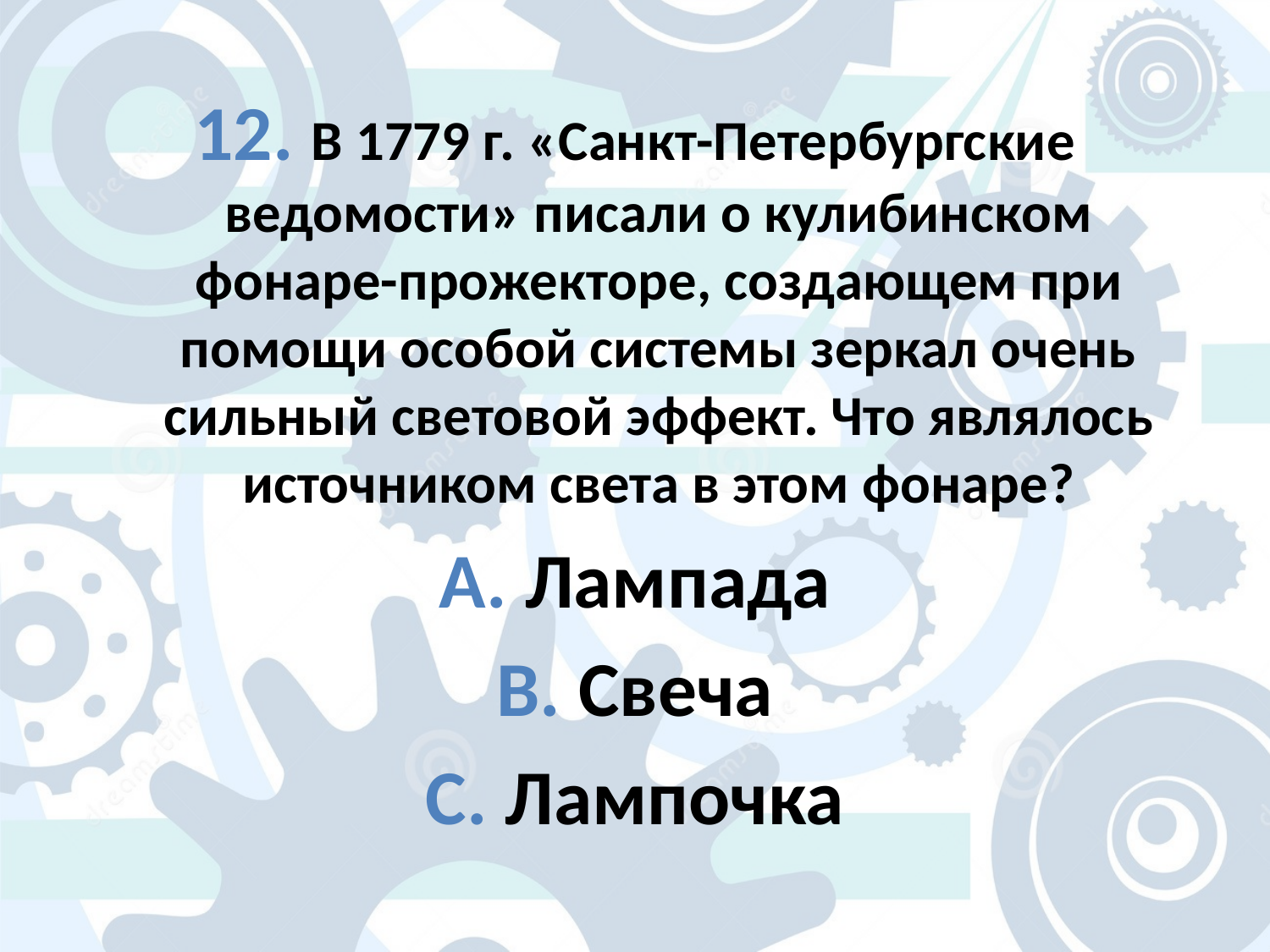

12. В 1779 г. «Санкт-Петербургские ведомости» писали о кулибинском фонаре-прожекторе, создающем при помощи особой системы зеркал очень сильный световой эффект. Что являлось источником света в этом фонаре?
А. Лампада
В. Свеча
С. Лампочка